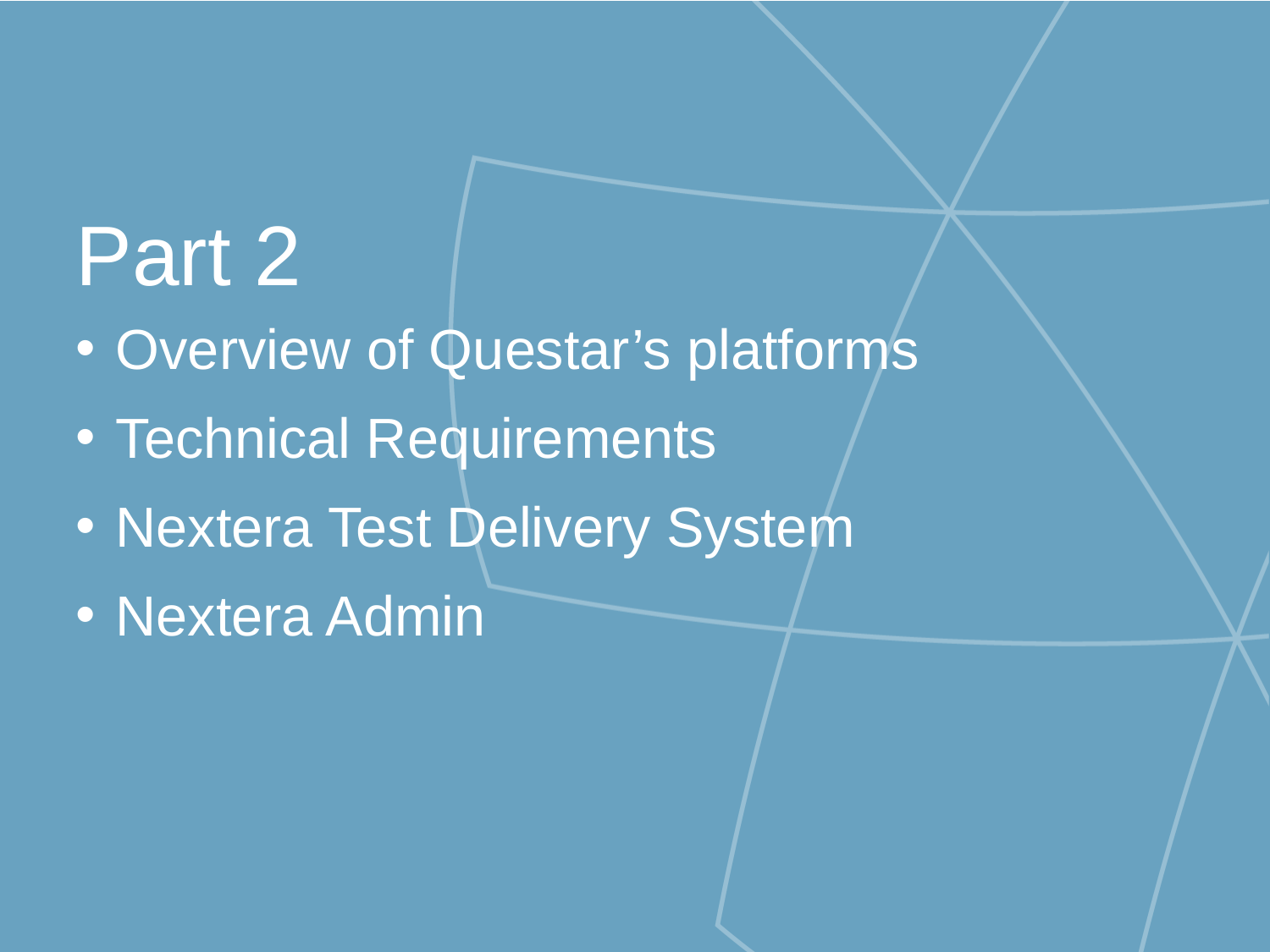

Part 2
Overview of Questar’s platforms
Technical Requirements
Nextera Test Delivery System
Nextera Admin